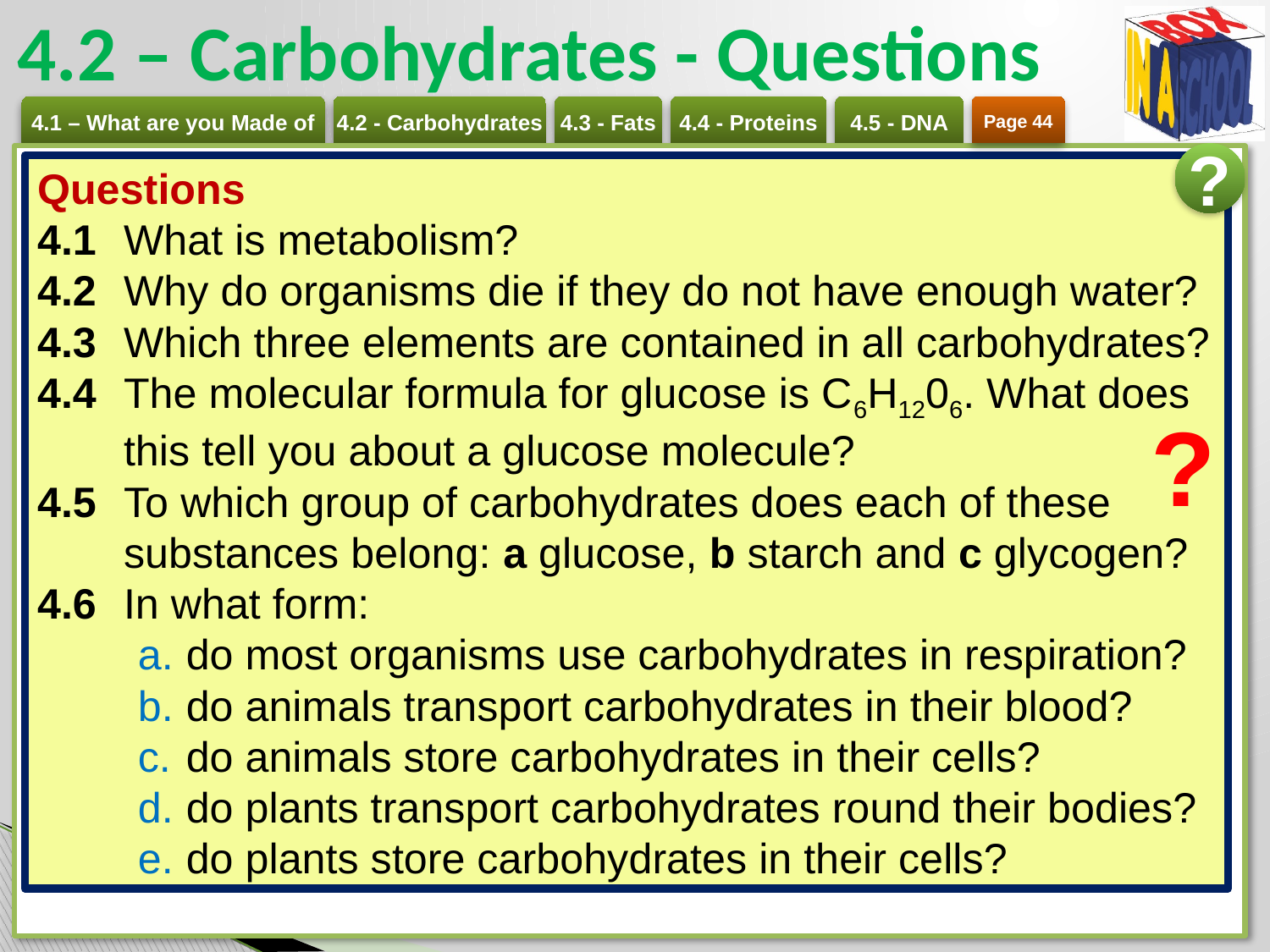

# 4.2 – Carbohydrates - Questions
Page 44
?
Questions
4.1 	What is metabolism?
4.2 	Why do organisms die if they do not have enough water?
4.3 	Which three elements are contained in all carbohydrates?
4.4 	The molecular formula for glucose is C6H1206. What does this tell you about a glucose molecule?
4.5 	To which group of carbohydrates does each of these substances belong: a glucose, b starch and c glycogen?
4.6 	In what form:
do most organisms use carbohydrates in respiration?
do animals transport carbohydrates in their blood?
do animals store carbohydrates in their cells?
do plants transport carbohydrates round their bodies?
do plants store carbohydrates in their cells?
?